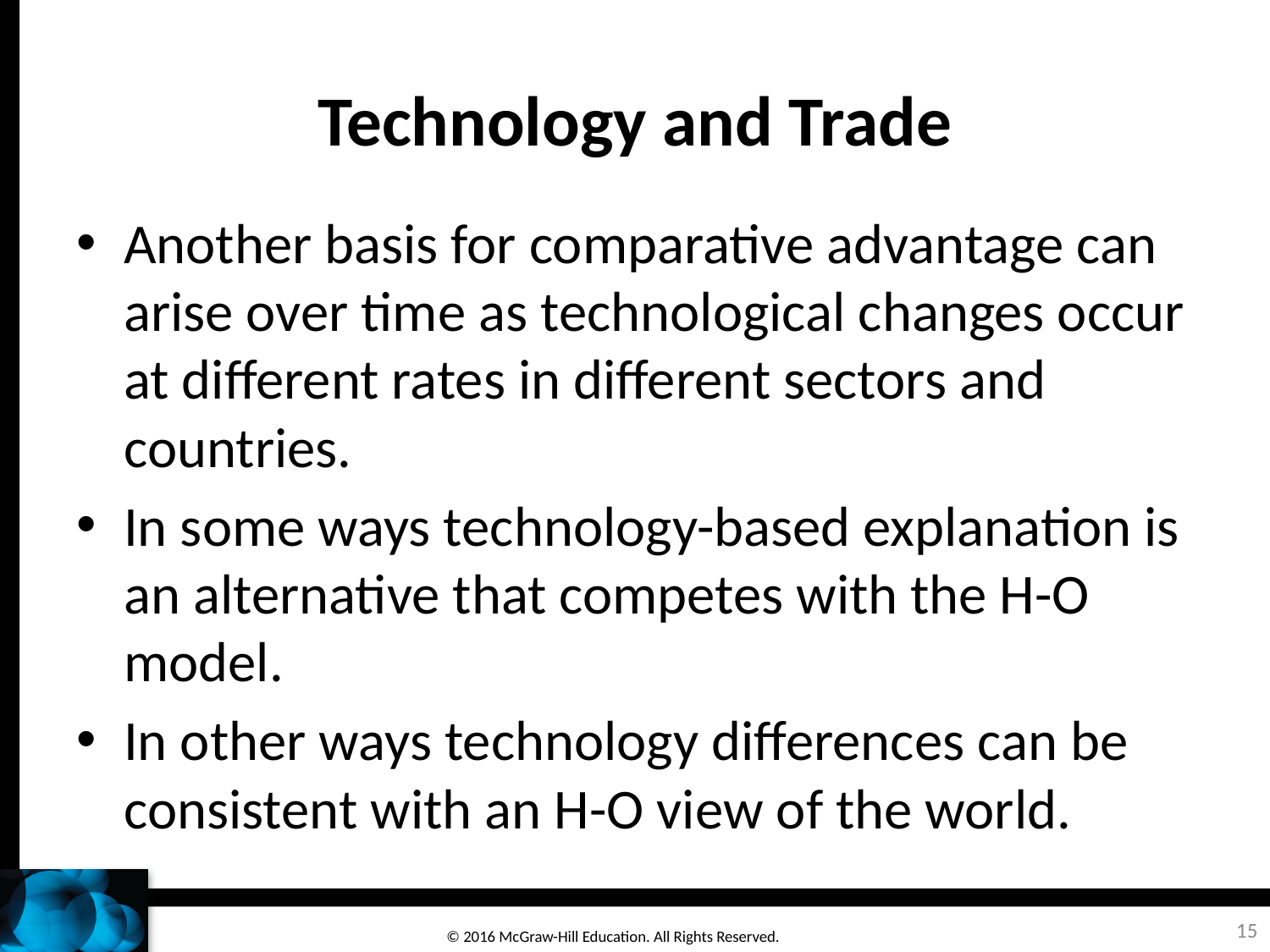

# Technology and Trade
Another basis for comparative advantage can arise over time as technological changes occur at different rates in different sectors and countries.
In some ways technology-based explanation is an alternative that competes with the H-O model.
In other ways technology differences can be consistent with an H-O view of the world.
15
© 2016 McGraw-Hill Education. All Rights Reserved.